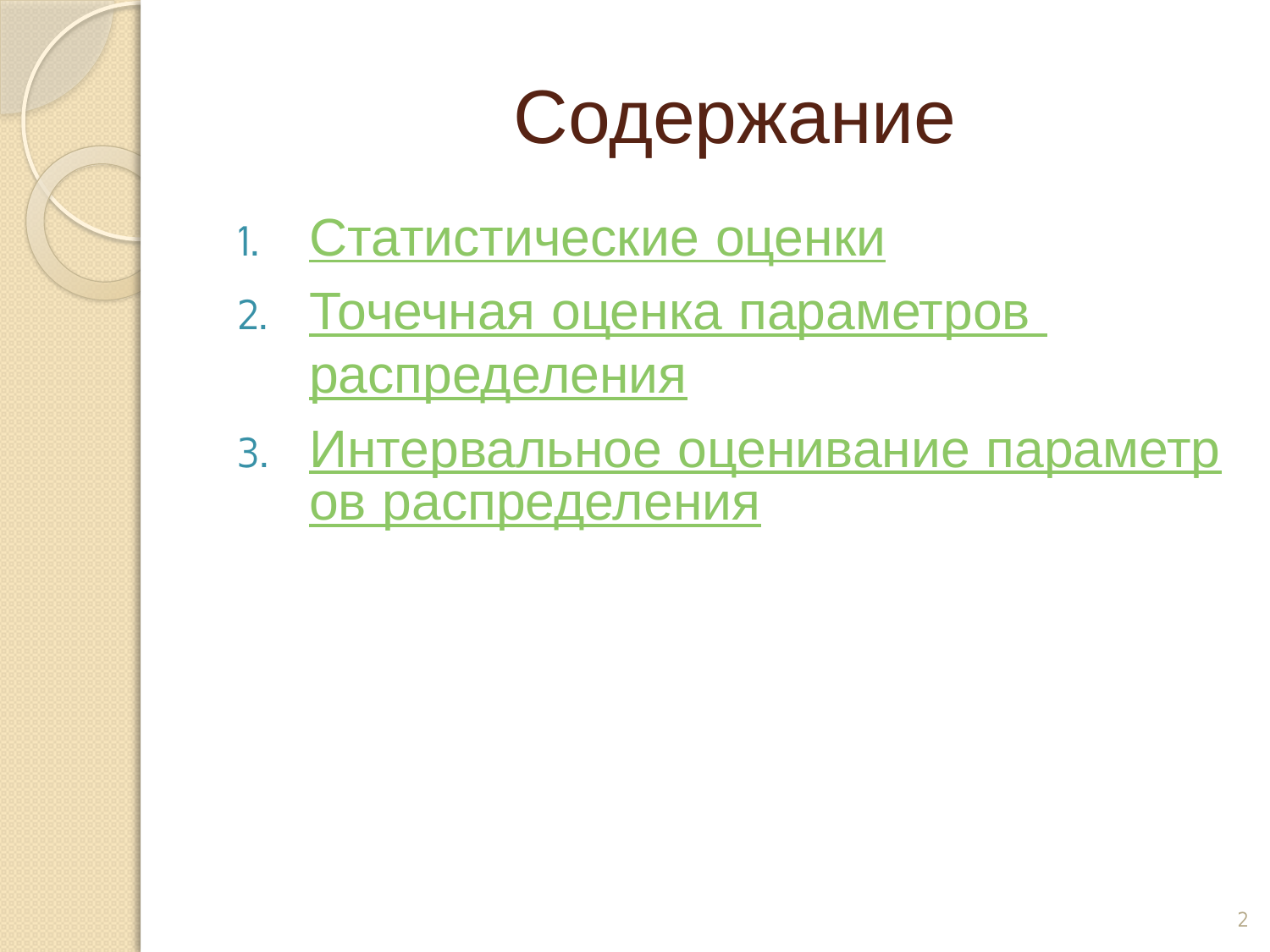

Содержание
Статистические оценки
Точечная оценка параметров распределения
Интервальное оценивание параметров распределения

2